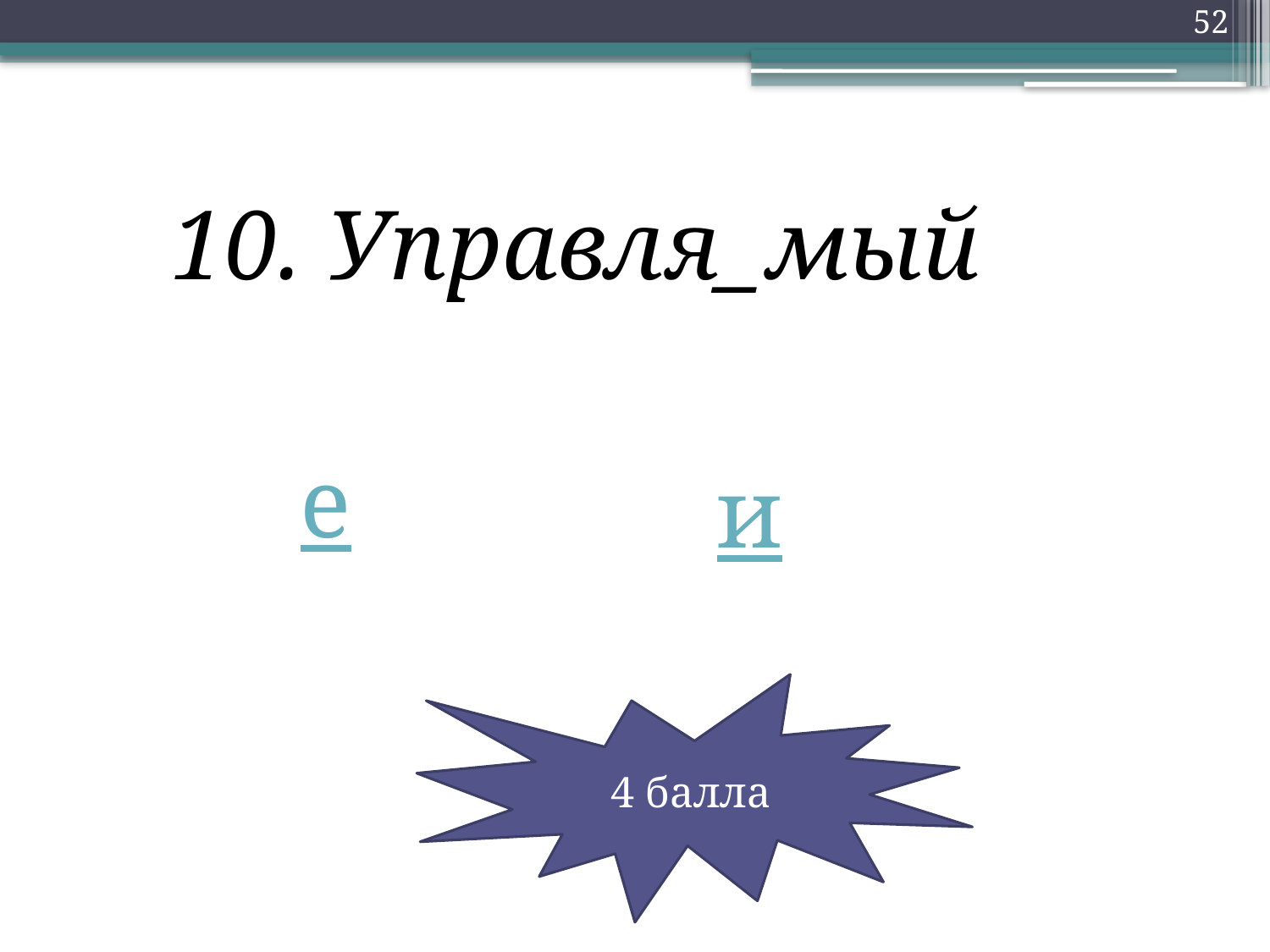

52
10. Управля_мый
е
и
4 балла